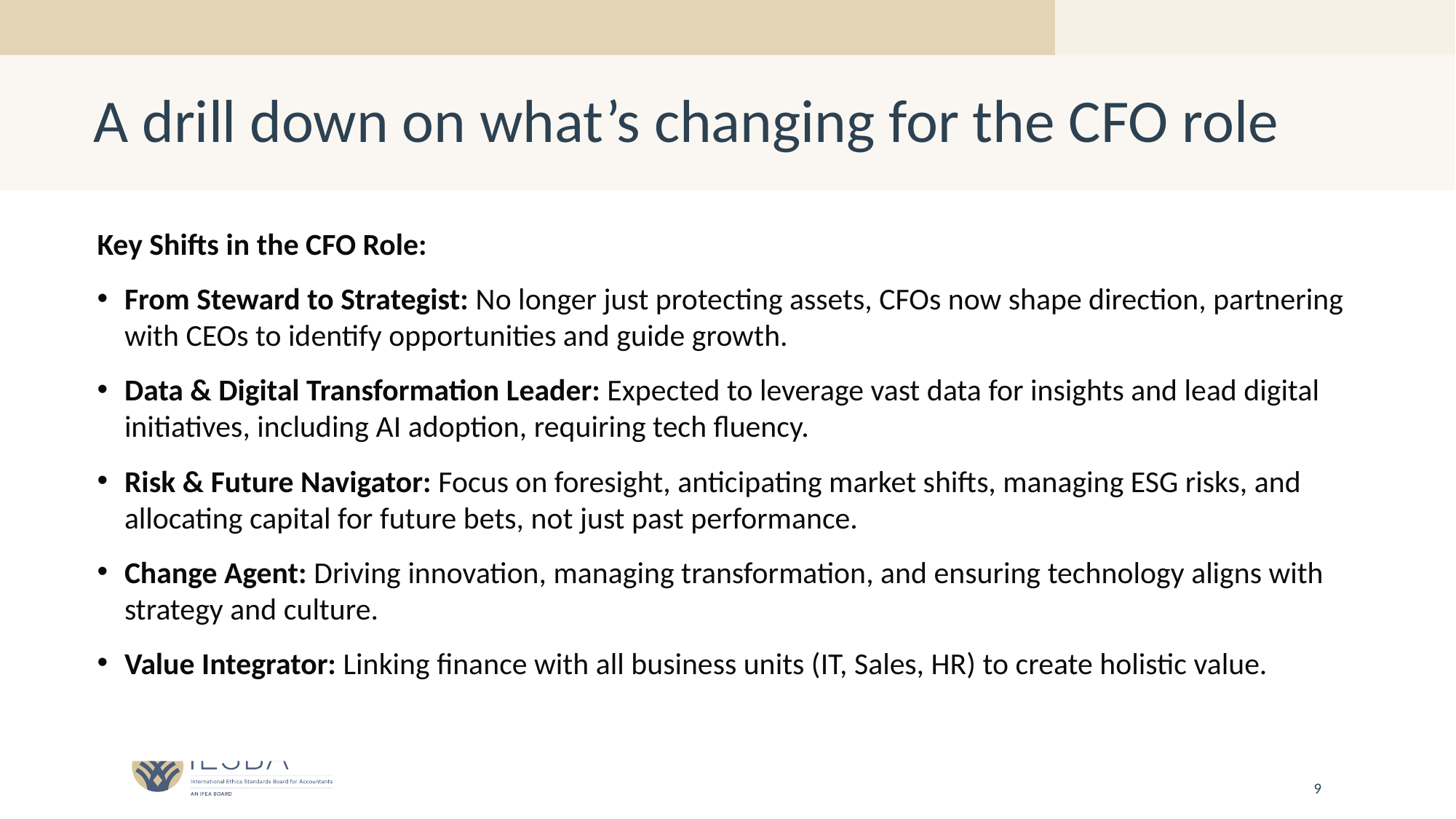

# A drill down on what’s changing for the CFO role
Key Shifts in the CFO Role:
From Steward to Strategist: No longer just protecting assets, CFOs now shape direction, partnering with CEOs to identify opportunities and guide growth.
Data & Digital Transformation Leader: Expected to leverage vast data for insights and lead digital initiatives, including AI adoption, requiring tech fluency.
Risk & Future Navigator: Focus on foresight, anticipating market shifts, managing ESG risks, and allocating capital for future bets, not just past performance.
Change Agent: Driving innovation, managing transformation, and ensuring technology aligns with strategy and culture.
Value Integrator: Linking finance with all business units (IT, Sales, HR) to create holistic value.

9